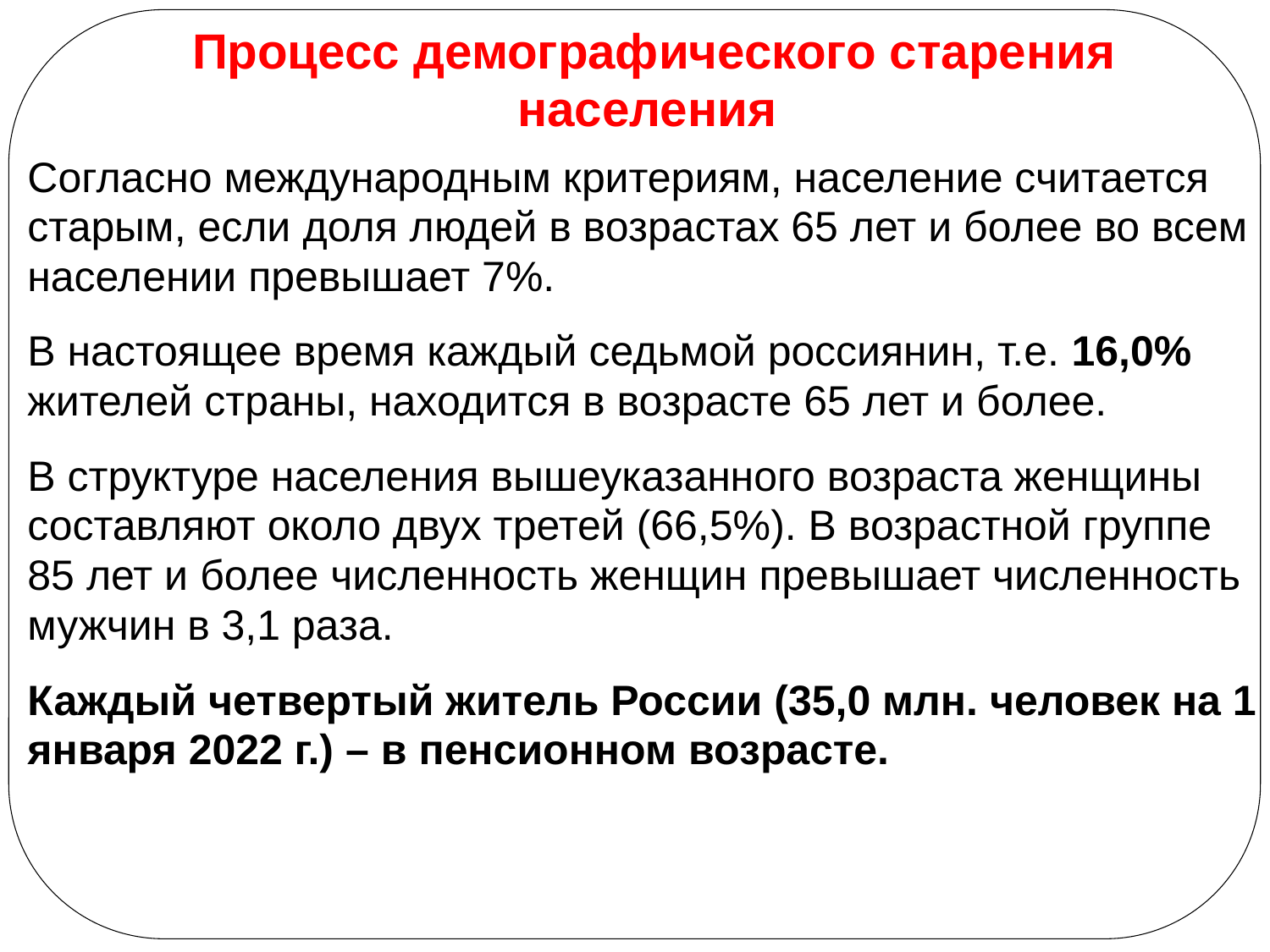

# Процесс демографического старения населения
Согласно международным критериям, население считается старым, если доля людей в возрастах 65 лет и более во всем населении превышает 7%.
В настоящее время каждый седьмой россиянин, т.е. 16,0% жителей страны, находится в возрасте 65 лет и более.
В структуре населения вышеуказанного возраста женщины составляют около двух третей (66,5%). В возрастной группе 85 лет и более численность женщин превышает численность мужчин в 3,1 раза.
Каждый четвертый житель России (35,0 млн. человек на 1 января 2022 г.) – в пенсионном возрасте.